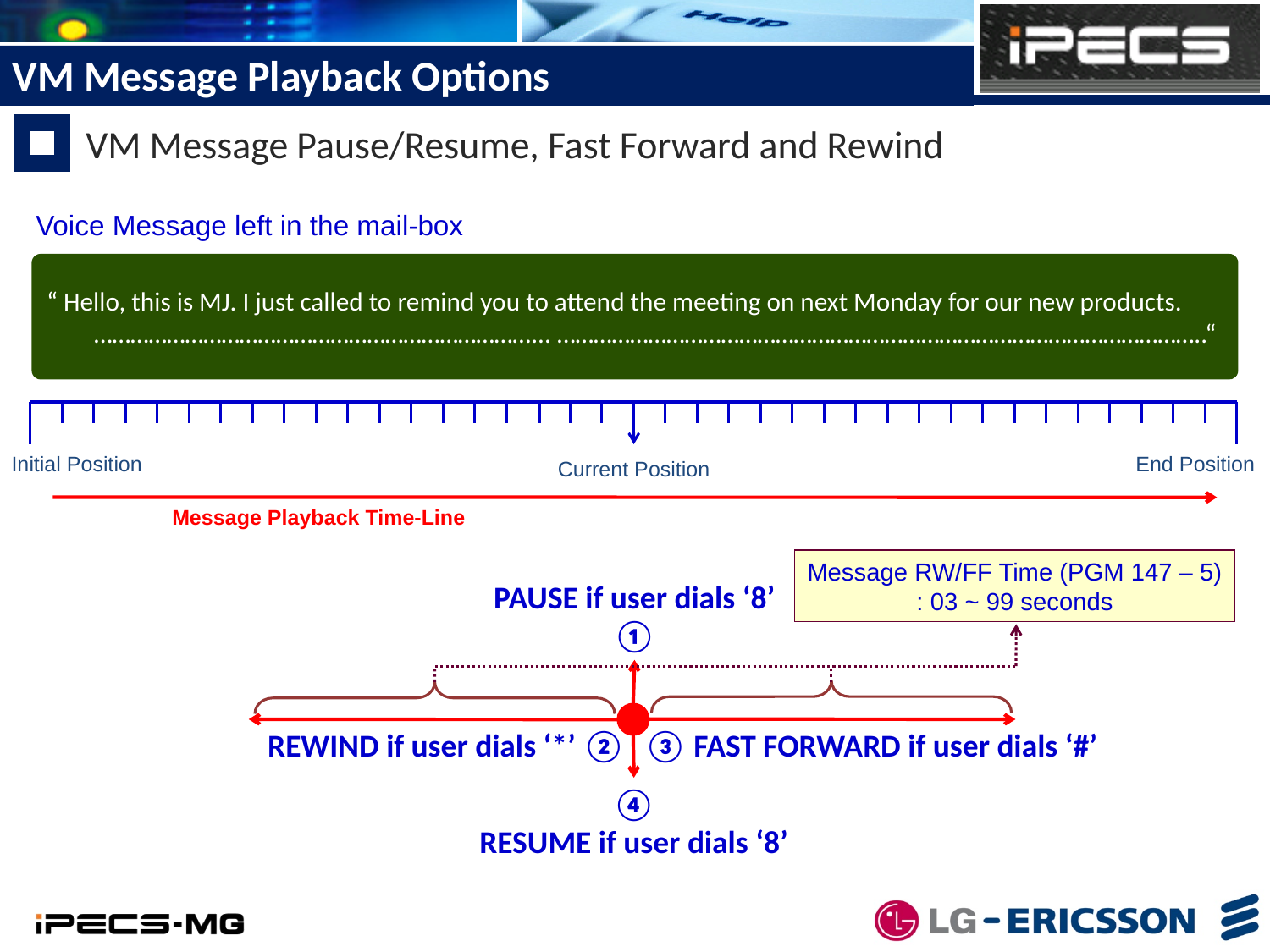

VM Message Playback Options
VM Message Pause/Resume, Fast Forward and Rewind

Voice Message left in the mail-box
“ Hello, this is MJ. I just called to remind you to attend the meeting on next Monday for our new products.
        ………………………………………………………………... ……………………………………………………………………………………………..“
Initial Position
End Position
Current Position
Message Playback Time-Line

Message RW/FF Time (PGM 147 – 5)
: 03 ~ 99 seconds
PAUSE if user dials ‘8’
①

REWIND if user dials ‘*’ ②
③ FAST FORWARD if user dials ‘#’
④
RESUME if user dials ‘8’